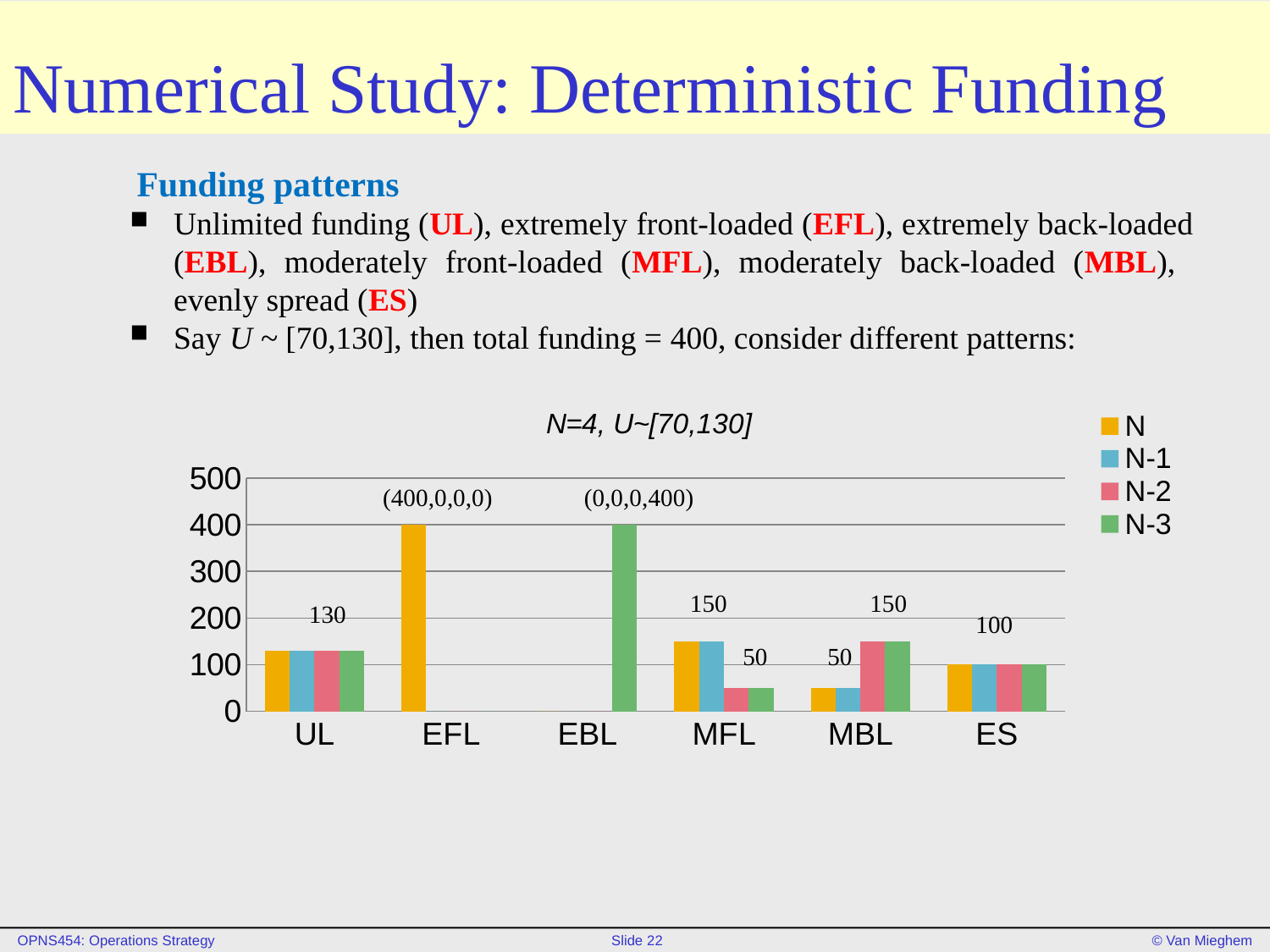

# Numerical Study: Deterministic Funding
	Funding patterns
Unlimited funding (UL), extremely front-loaded (EFL), extremely back-loaded (EBL), moderately front-loaded (MFL), moderately back-loaded (MBL),  evenly spread (ES)
Say U ~ [70,130], then total funding = 400, consider different patterns:

### Chart: N=4, U~[70,130]

| Category | N | N-1 | N-2 | N-3 |
|---|---|---|---|---|
| UL | 130.0 | 130.0 | 130.0 | 130.0 |
| EFL | 400.0 | 0.0 | 0.0 | 0.0 |
| EBL | 0.0 | 0.0 | 0.0 | 400.0 |
| MFL | 150.0 | 150.0 | 50.0 | 50.0 |
| MBL | 50.0 | 50.0 | 150.0 | 150.0 |
| ES | 100.0 | 100.0 | 100.0 | 100.0 |
(400,0,0,0)
(0,0,0,400)
150
150
130
100
50
50